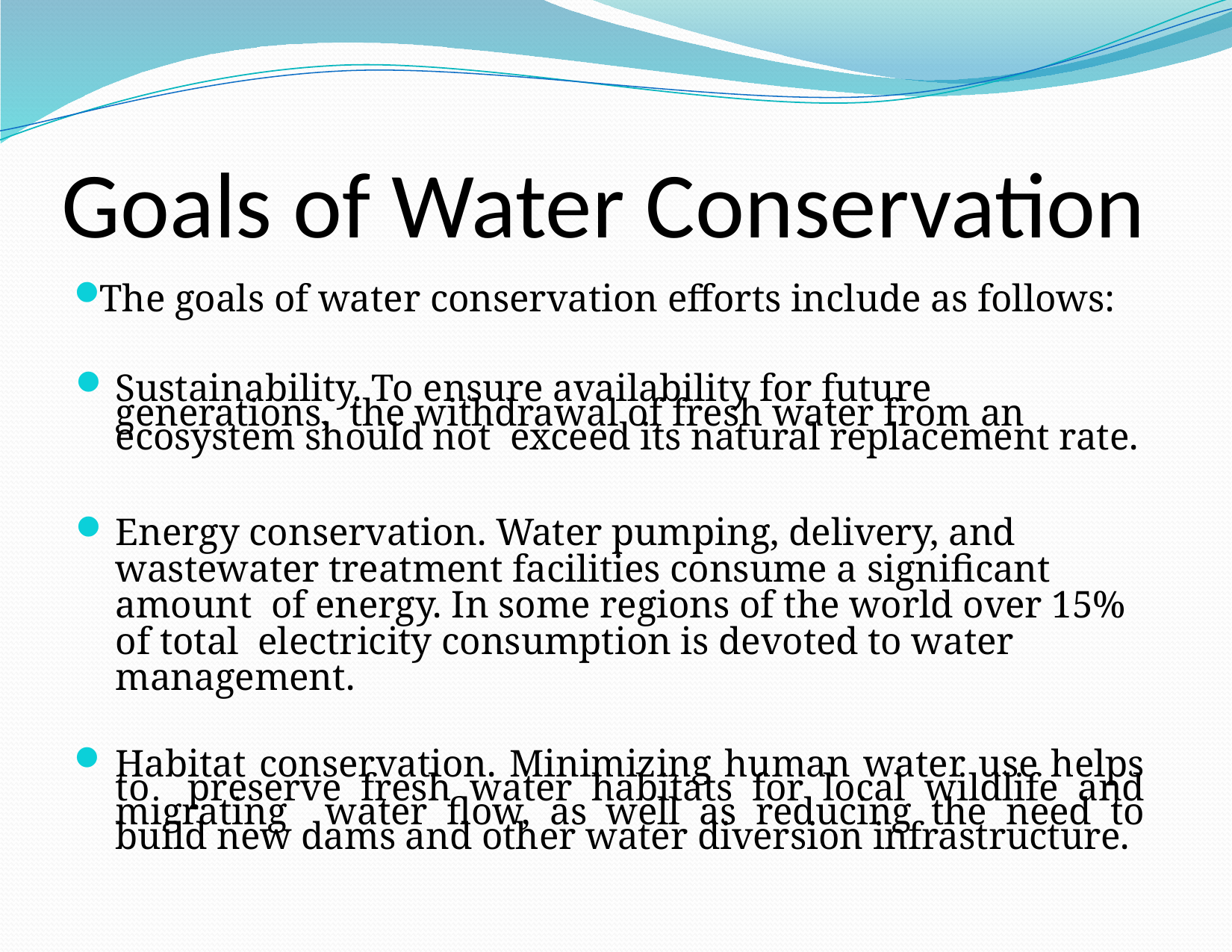

# Goals of Water Conservation
The goals of water conservation efforts include as follows:

Sustainability. To ensure availability for future generations,  the withdrawal of fresh water from an ecosystem should not  exceed its natural replacement rate.

Energy conservation. Water pumping, delivery, and  wastewater treatment facilities consume a significant amount  of energy. In some regions of the world over 15% of total  electricity consumption is devoted to water management.

Habitat conservation. Minimizing human water use helps to  preserve fresh water habitats for local wildlife and migrating  water flow, as well as reducing the need to build new dams and other water diversion infrastructure.